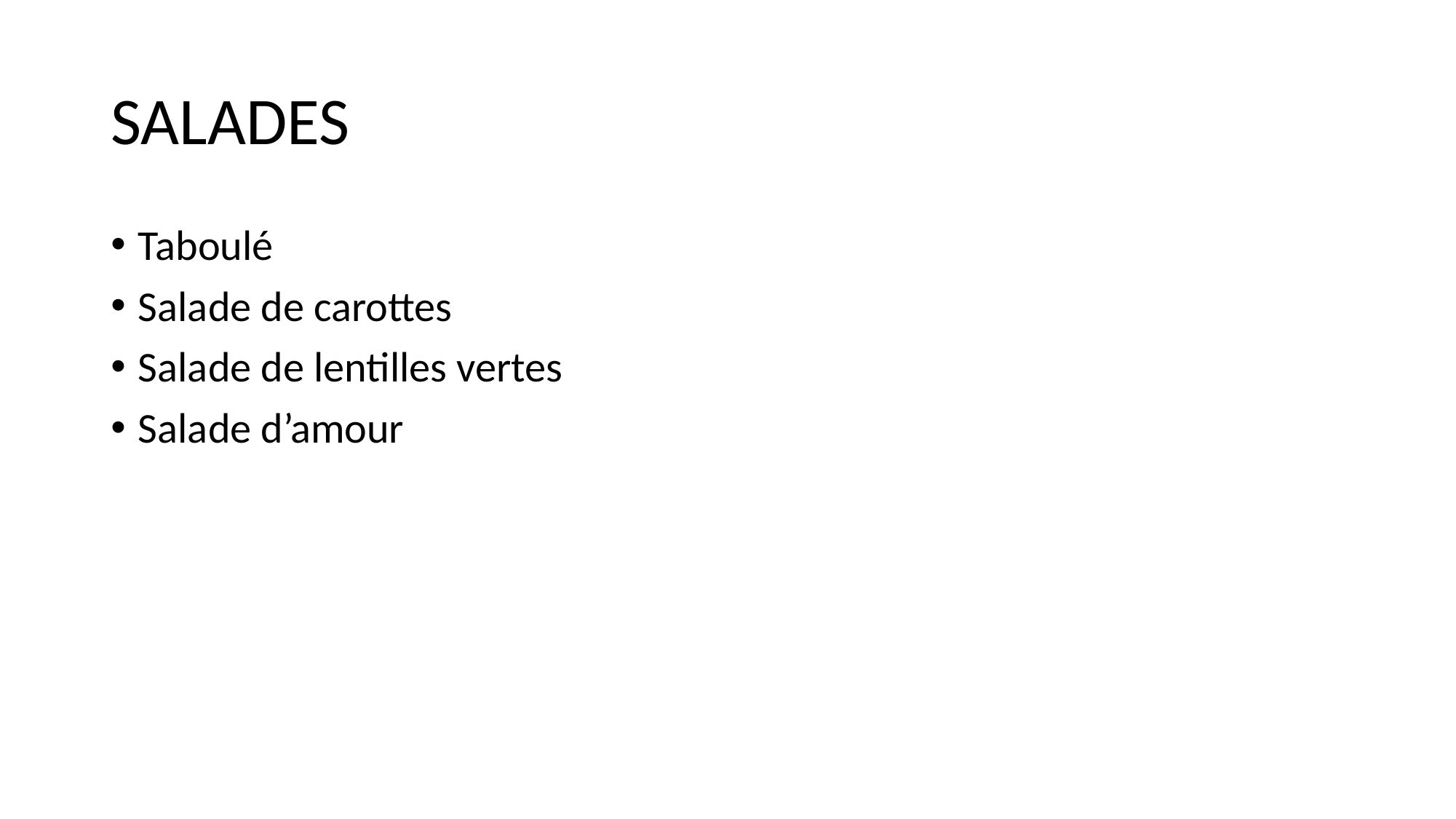

# SALADES
Taboulé
Salade de carottes
Salade de lentilles vertes
Salade d’amour